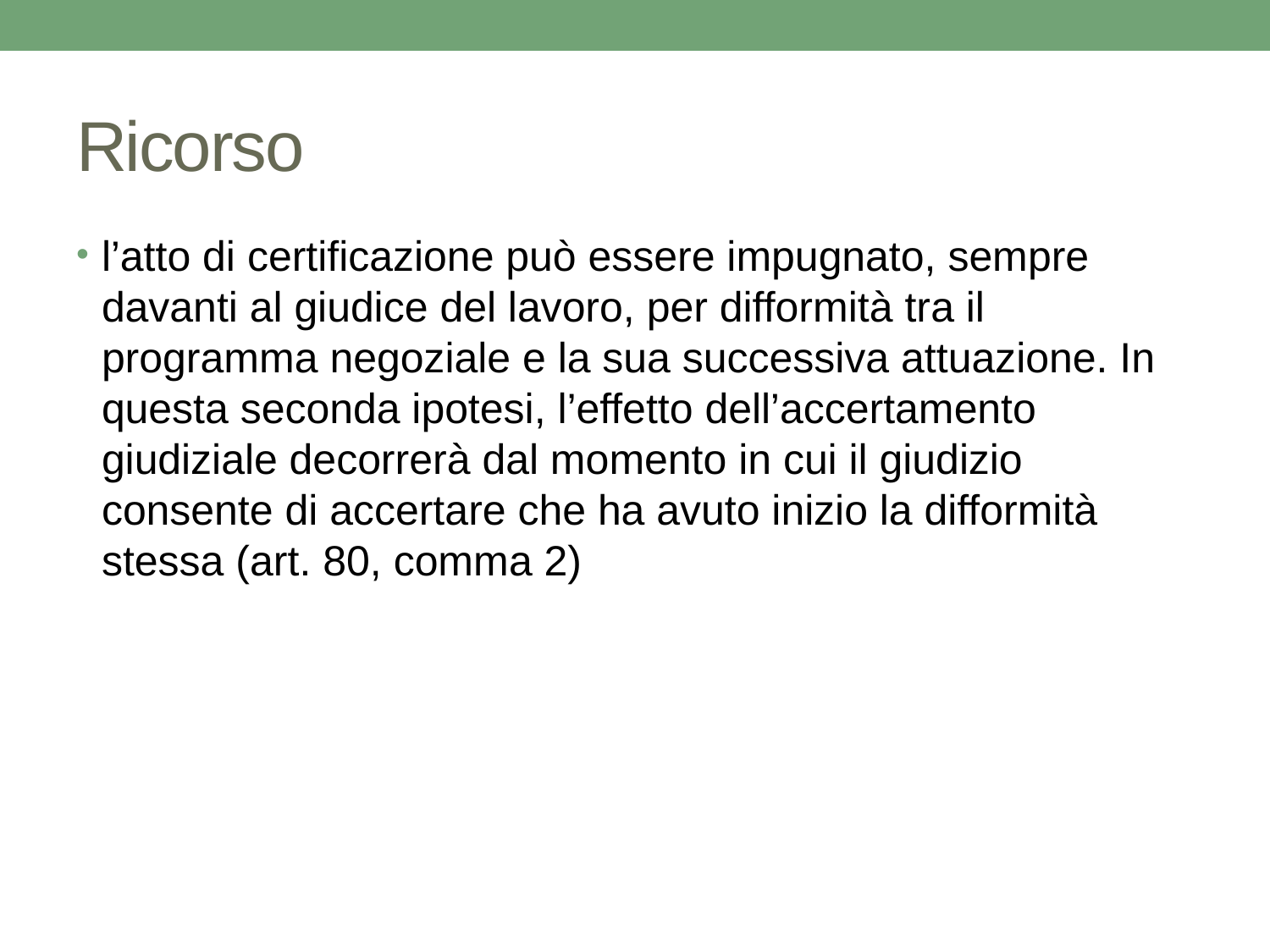

# Ricorso
l’atto di certificazione può essere impugnato, sempre davanti al giudice del lavoro, per difformità tra il programma negoziale e la sua successiva attuazione. In questa seconda ipotesi, l’effetto dell’accertamento giudiziale decorrerà dal momento in cui il giudizio consente di accertare che ha avuto inizio la difformità stessa (art. 80, comma 2)